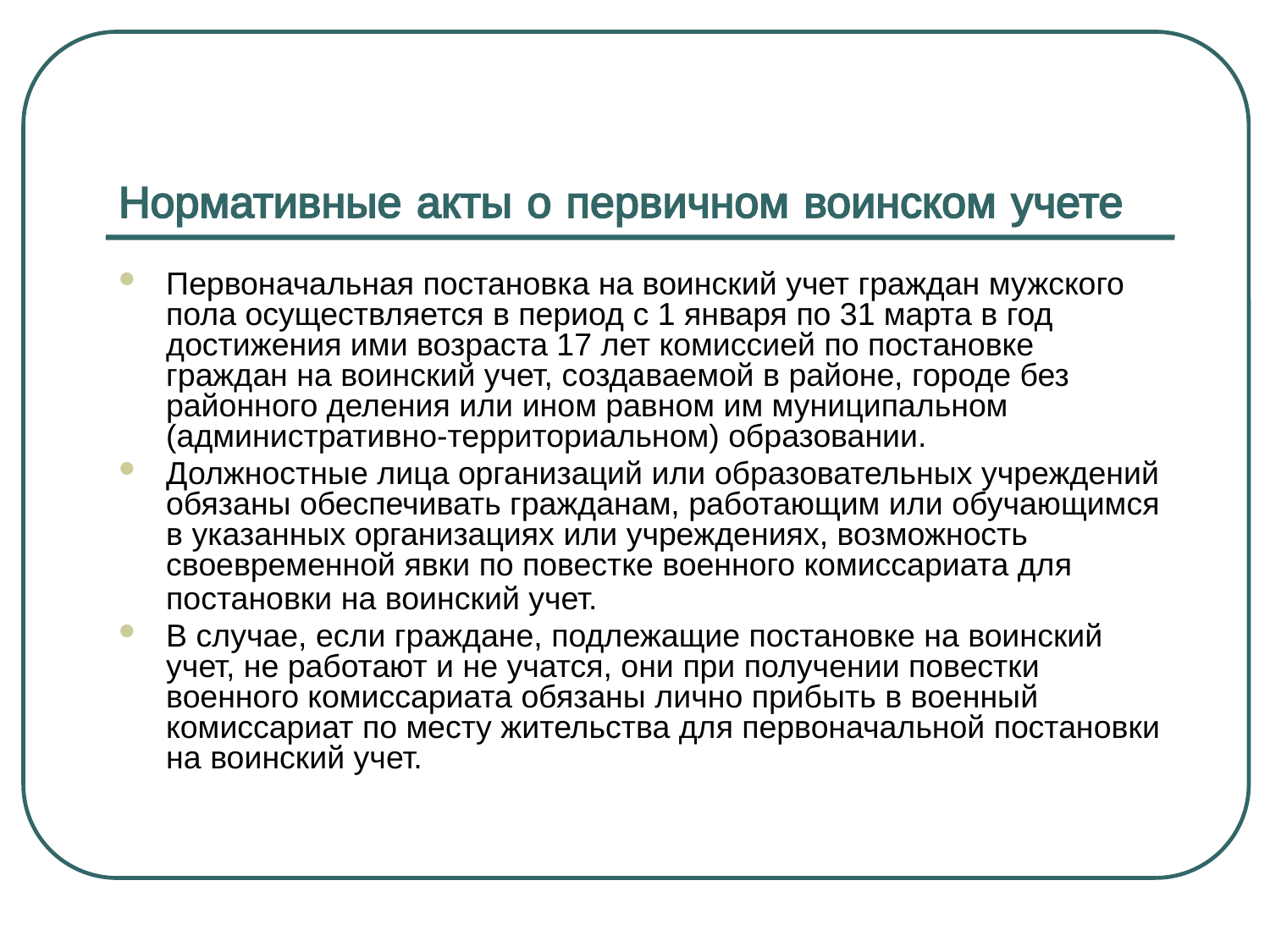

# Нормативные акты о первичном воинском учете
Первоначальная постановка на воинский учет граждан мужского пола осуществляется в период с 1 января по 31 марта в год достижения ими возраста 17 лет комиссией по постановке граждан на воинский учет, создаваемой в районе, городе без районного деления или ином равном им муниципальном (административно-территориальном) образовании.
Должностные лица организаций или образовательных учреждений обязаны обеспечивать гражданам, работающим или обучающимся в указанных организациях или учреждениях, возможность своевременной явки по повестке военного комиссариата для постановки на воинский учет.
В случае, если граждане, подлежащие постановке на воинский учет, не работают и не учатся, они при получении повестки военного комиссариата обязаны лично прибыть в военный комиссариат по месту жительства для первоначальной постановки на воинский учет.